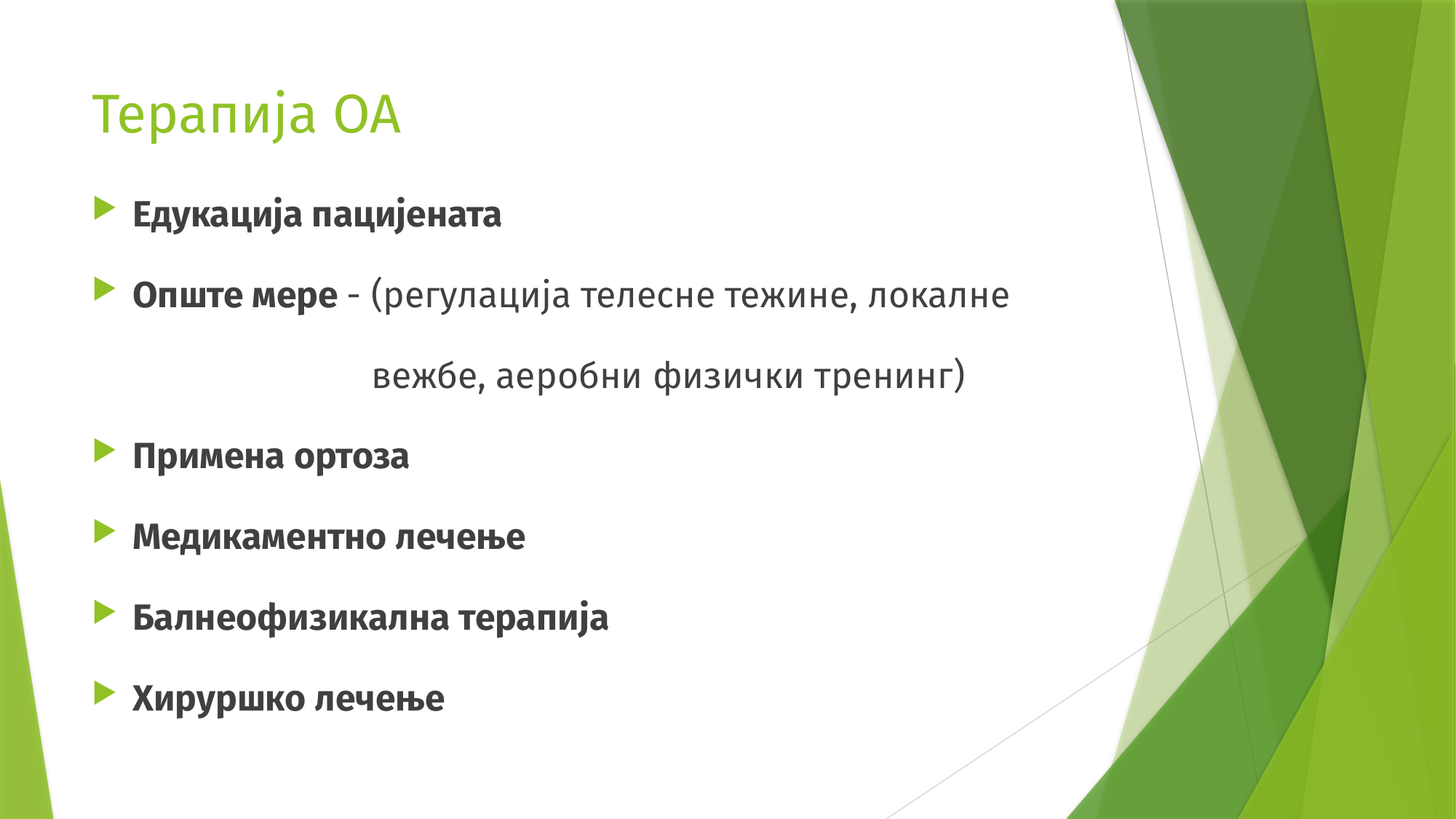

# Терапија ОА
Едукација пацијената
Опште мере - (регулација телесне тежине, локалне
                             вежбе, аеробни физички тренинг)
Примена ортоза
Медикаментно лечење
Балнеофизикална терапија
Хируршко лечење